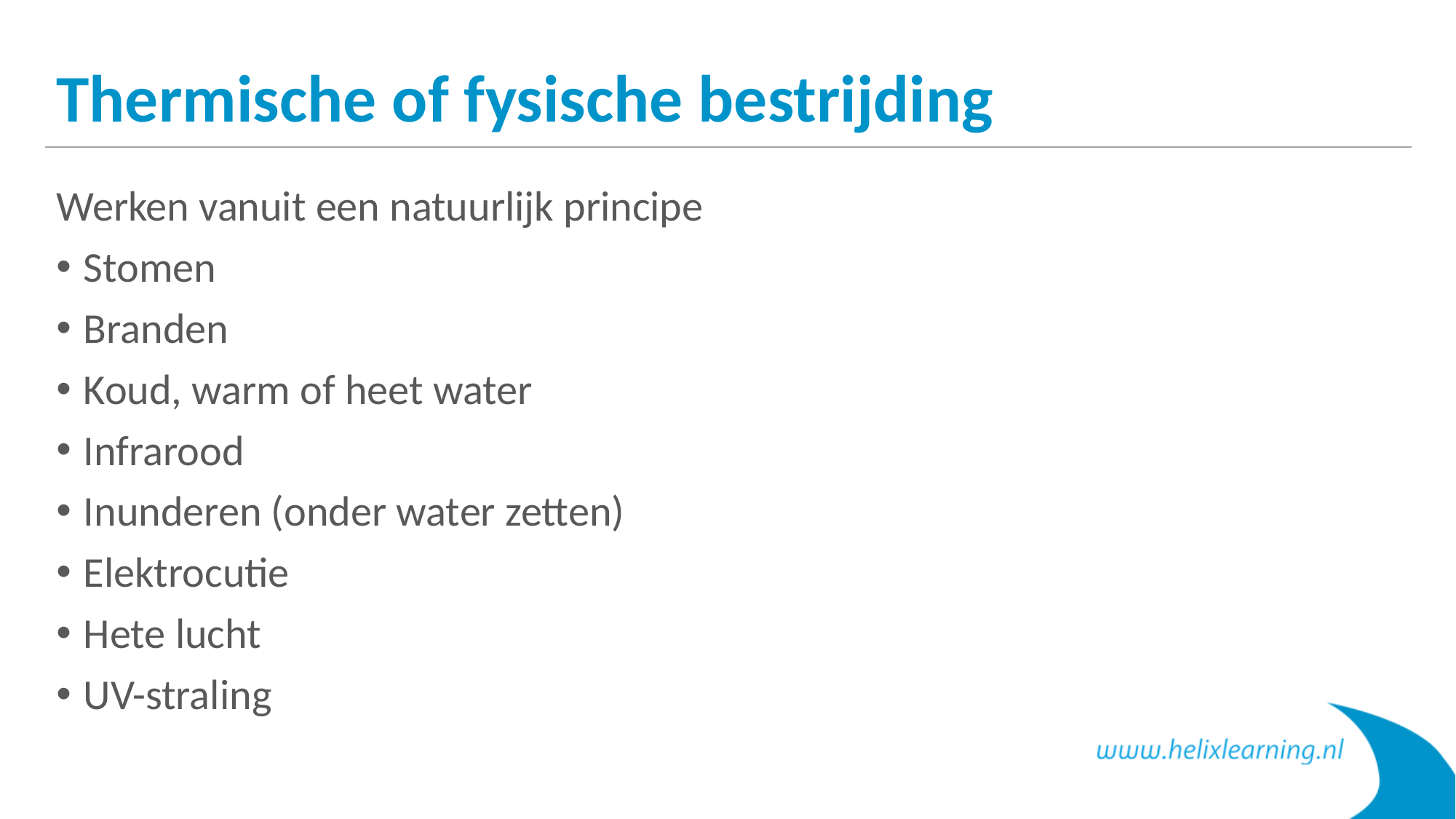

# Thermische of fysische bestrijding
Werken vanuit een natuurlijk principe
Stomen
Branden
Koud, warm of heet water
Infrarood
Inunderen (onder water zetten)
Elektrocutie
Hete lucht
UV-straling